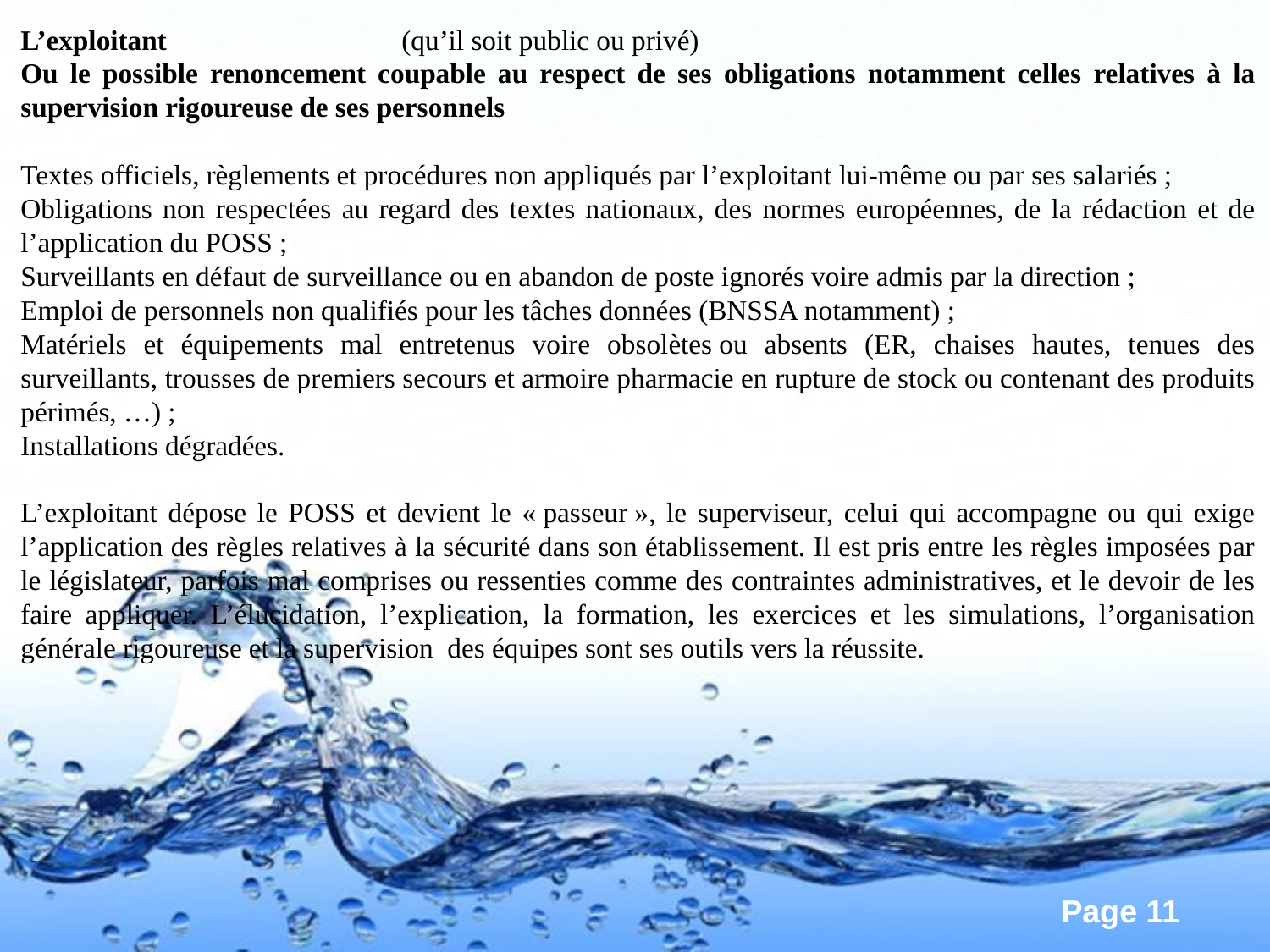

L’exploitant 		(qu’il soit public ou privé)
Ou le possible renoncement coupable au respect de ses obligations notamment celles relatives à la supervision rigoureuse de ses personnels

Textes officiels, règlements et procédures non appliqués par l’exploitant lui-même ou par ses salariés ;
Obligations non respectées au regard des textes nationaux, des normes européennes, de la rédaction et de l’application du POSS ;
Surveillants en défaut de surveillance ou en abandon de poste ignorés voire admis par la direction ;
Emploi de personnels non qualifiés pour les tâches données (BNSSA notamment) ;
Matériels et équipements mal entretenus voire obsolètes ou absents (ER, chaises hautes, tenues des surveillants, trousses de premiers secours et armoire pharmacie en rupture de stock ou contenant des produits périmés, …) ;
Installations dégradées.

L’exploitant dépose le POSS et devient le « passeur », le superviseur, celui qui accompagne ou qui exige l’application des règles relatives à la sécurité dans son établissement. Il est pris entre les règles imposées par le législateur, parfois mal comprises ou ressenties comme des contraintes administratives, et le devoir de les faire appliquer. L’élucidation, l’explication, la formation, les exercices et les simulations, l’organisation générale rigoureuse et la supervision  des équipes sont ses outils vers la réussite.